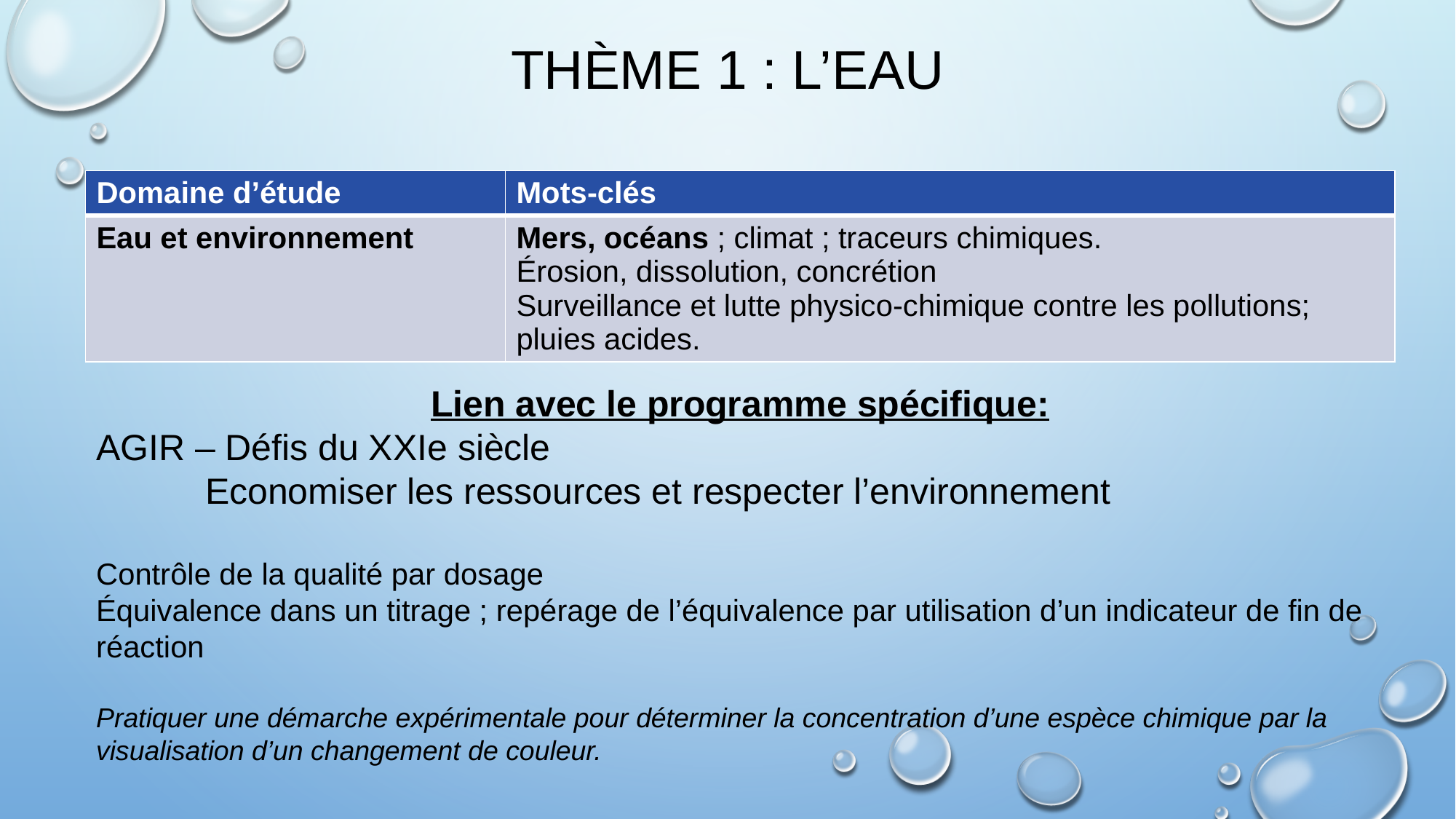

# Thème 1 : l’eau
| Domaine d’étude | Mots-clés |
| --- | --- |
| Eau et environnement | Mers, océans ; climat ; traceurs chimiques. Érosion, dissolution, concrétion Surveillance et lutte physico-chimique contre les pollutions; pluies acides. |
Lien avec le programme spécifique:
AGIR – Défis du XXIe siècle
	Economiser les ressources et respecter l’environnement

Contrôle de la qualité par dosage
Équivalence dans un titrage ; repérage de l’équivalence par utilisation d’un indicateur de fin de réaction

Pratiquer une démarche expérimentale pour déterminer la concentration d’une espèce chimique par la visualisation d’un changement de couleur.